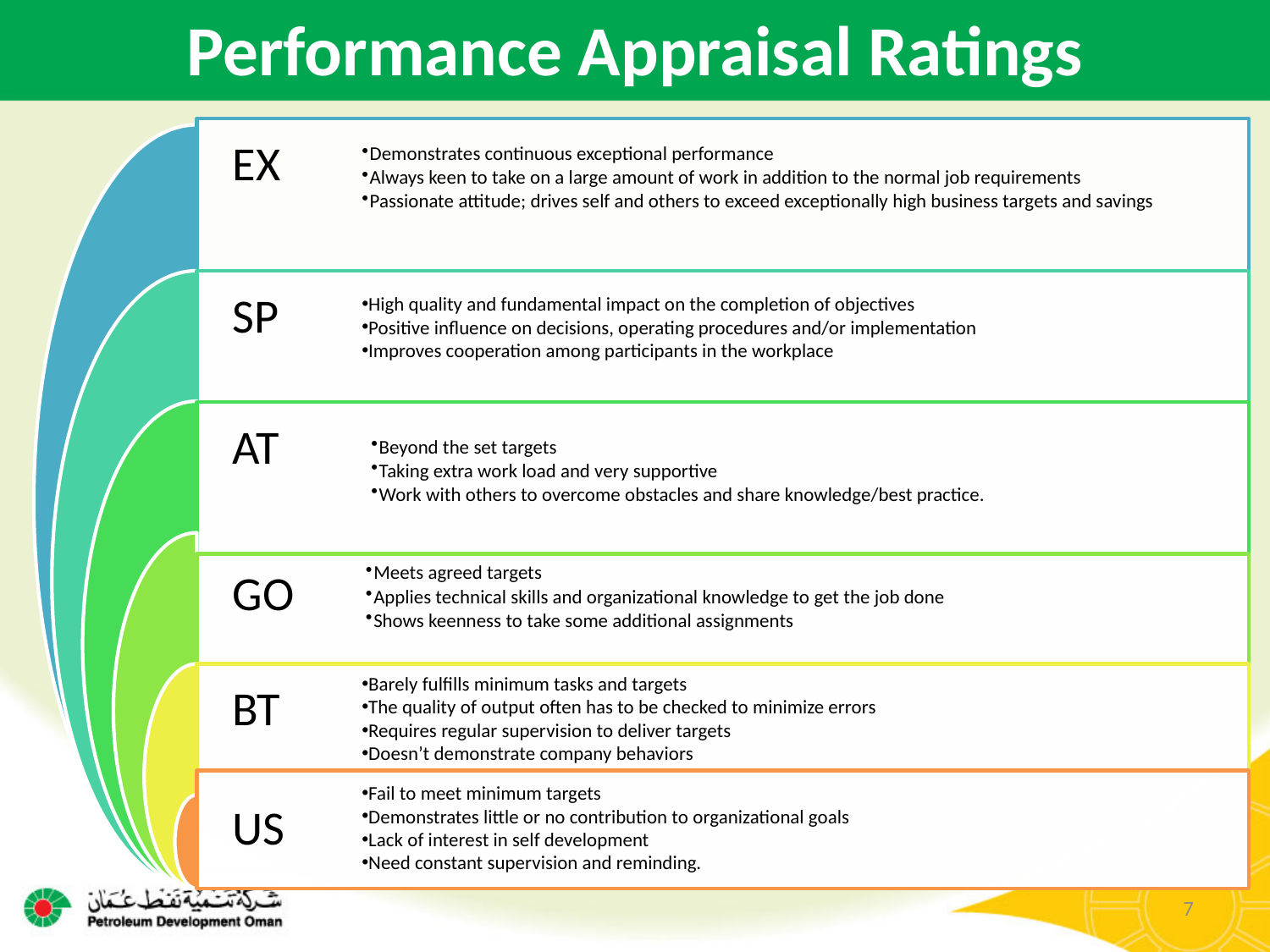

EX
  SP
  AT
  GO
  BT
  US
# Performance Appraisal Ratings

Demonstrates continuous exceptional performance
Always keen to take on a large amount of work in addition to the normal job requirements
Passionate attitude; drives self and others to exceed exceptionally high business targets and savings
High quality and fundamental impact on the completion of objectives
Positive influence on decisions, operating procedures and/or implementation
Improves cooperation among participants in the workplace
Beyond the set targets
Taking extra work load and very supportive
Work with others to overcome obstacles and share knowledge/best practice.

Meets agreed targets
Applies technical skills and organizational knowledge to get the job done
Shows keenness to take some additional assignments

Barely fulfills minimum tasks and targets
The quality of output often has to be checked to minimize errors
Requires regular supervision to deliver targets
Doesn’t demonstrate company behaviors
Fail to meet minimum targets
Demonstrates little or no contribution to organizational goals
Lack of interest in self development
Need constant supervision and reminding.
7